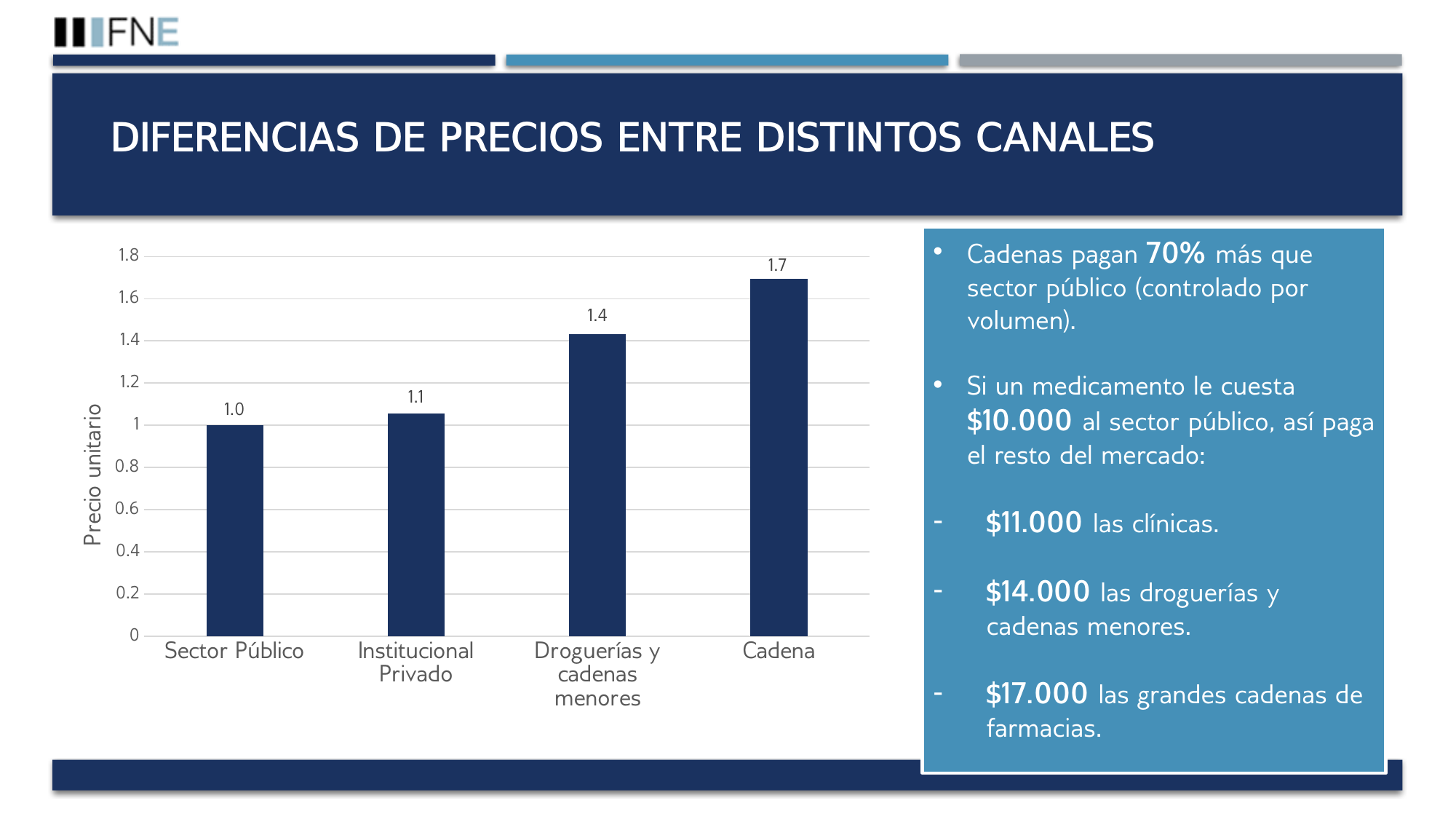

DIFERENCIAS DE PRECIOS ENTRE DISTINTOS CANALES

Cadenas pagan 70% más que sector público (controlado por volumen).

Si un medicamento le cuesta $10.000 al sector público, así paga el resto del mercado:

$11.000 las clínicas.

$14.000 las droguerías y cadenas menores.

$17.000 las grandes cadenas de farmacias.

### Chart

| Category |  |
|---|---|
| Sector Público | 1.0 |
| Institucional Privado | 1.0565406146754945 |
| Droguerías y cadenas menores | 1.430465620479898 |
| Cadena | 1.693843149248619 |
11